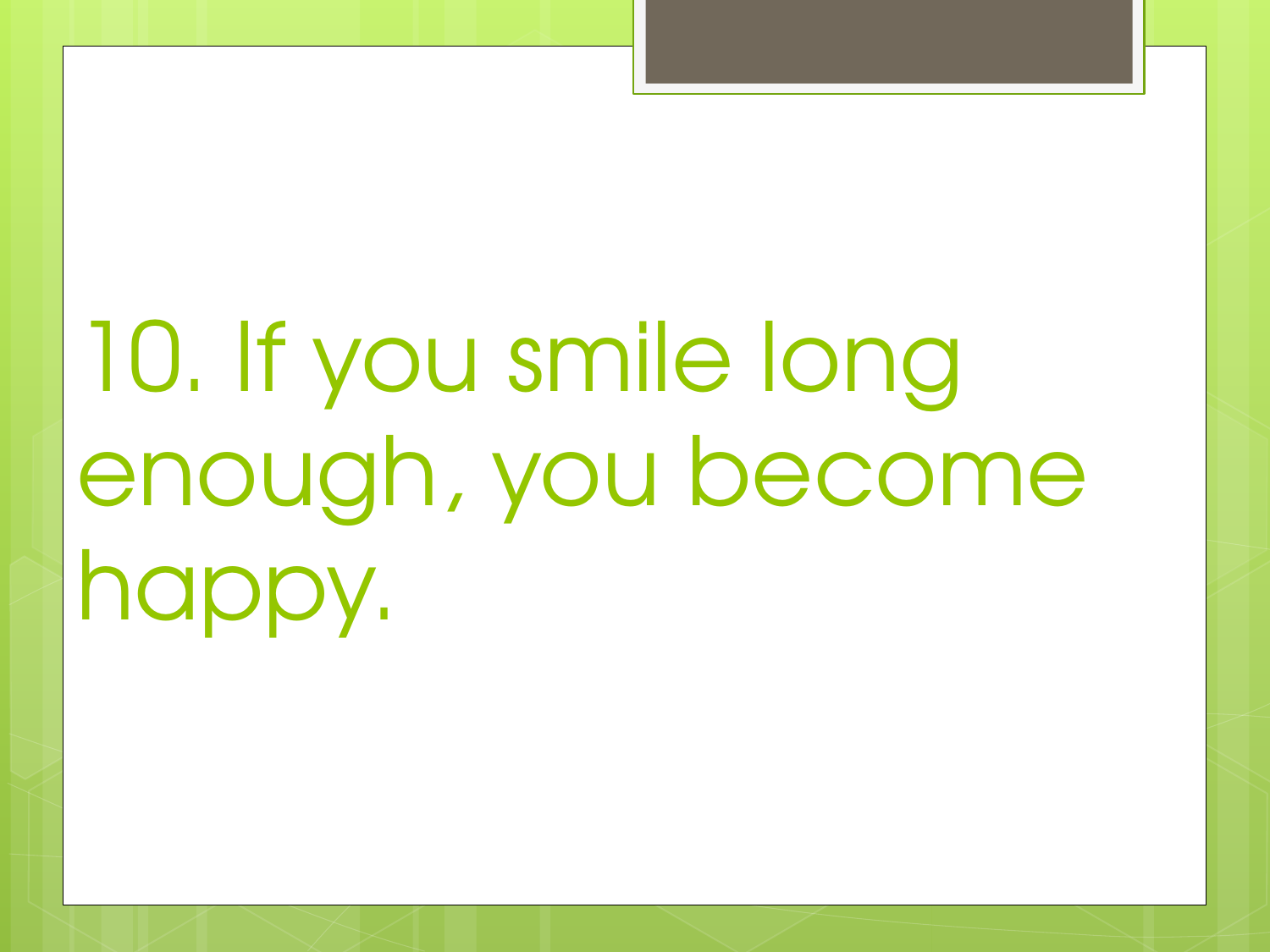

# 10. If you smile long enough, you become happy.